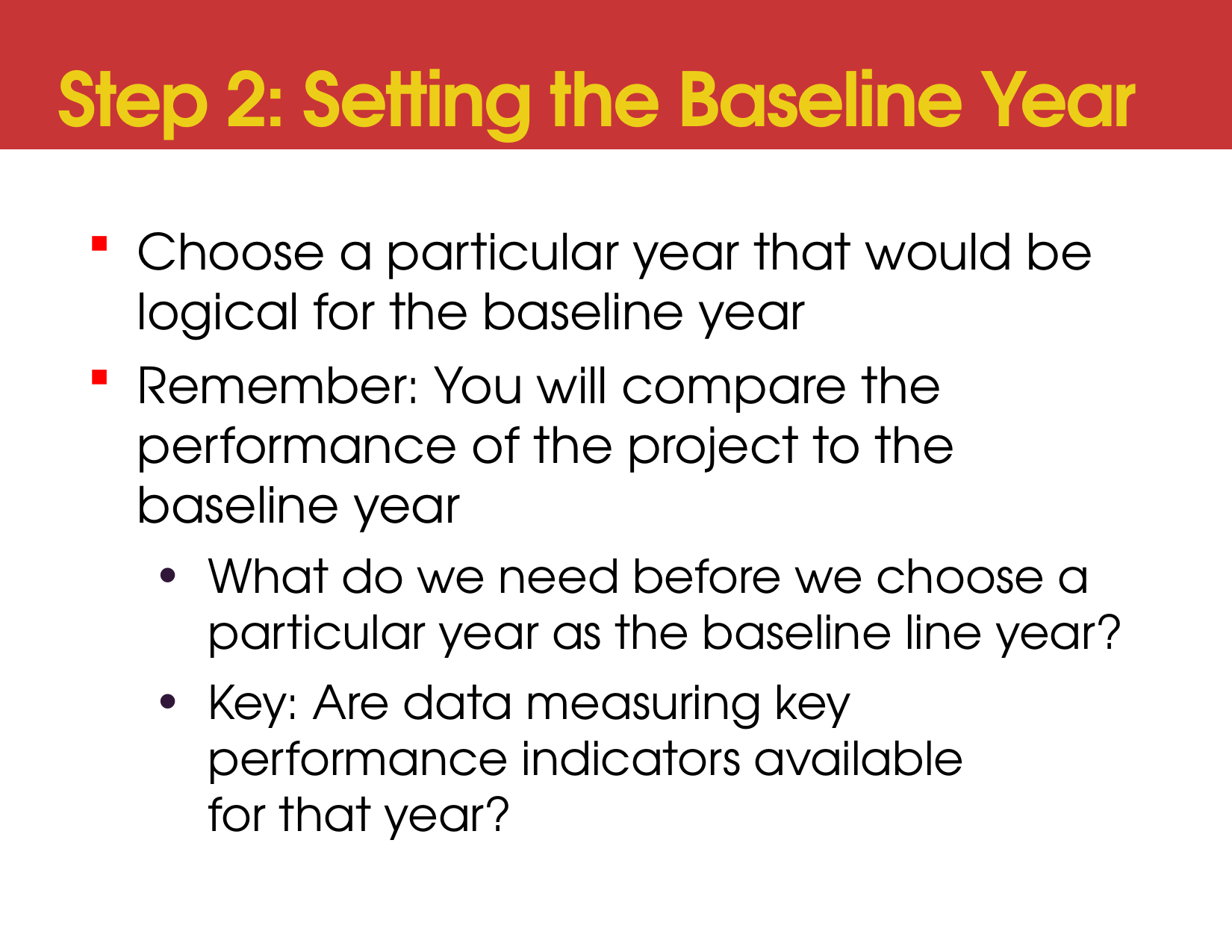

#
Step 2: Setting the Baseline Year
Choose a particular year that would be logical for the baseline year
Remember: You will compare the performance of the project to the baseline year
What do we need before we choose a particular year as the baseline line year?
Key: Are data measuring key performance indicators available
for that year?